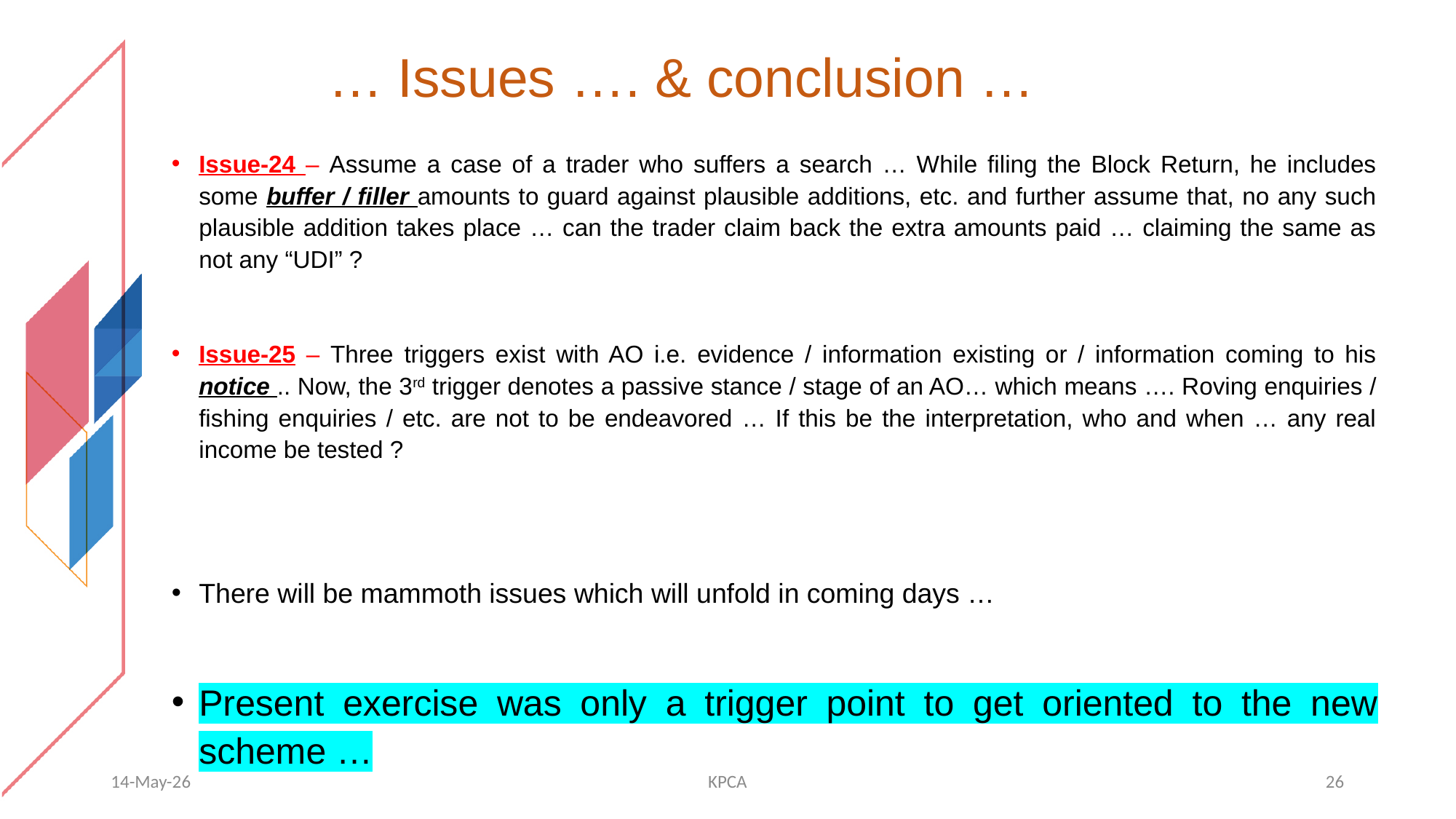

# … Issues …. & conclusion …
Issue-24 – Assume a case of a trader who suffers a search … While filing the Block Return, he includes some buffer / filler amounts to guard against plausible additions, etc. and further assume that, no any such plausible addition takes place … can the trader claim back the extra amounts paid … claiming the same as not any “UDI” ?

Issue-25 – Three triggers exist with AO i.e. evidence / information existing or / information coming to his notice .. Now, the 3rd trigger denotes a passive stance / stage of an AO… which means …. Roving enquiries / fishing enquiries / etc. are not to be endeavored … If this be the interpretation, who and when … any real income be tested ?

There will be mammoth issues which will unfold in coming days …

Present exercise was only a trigger point to get oriented to the new scheme …

14-May-26
KPCA
26